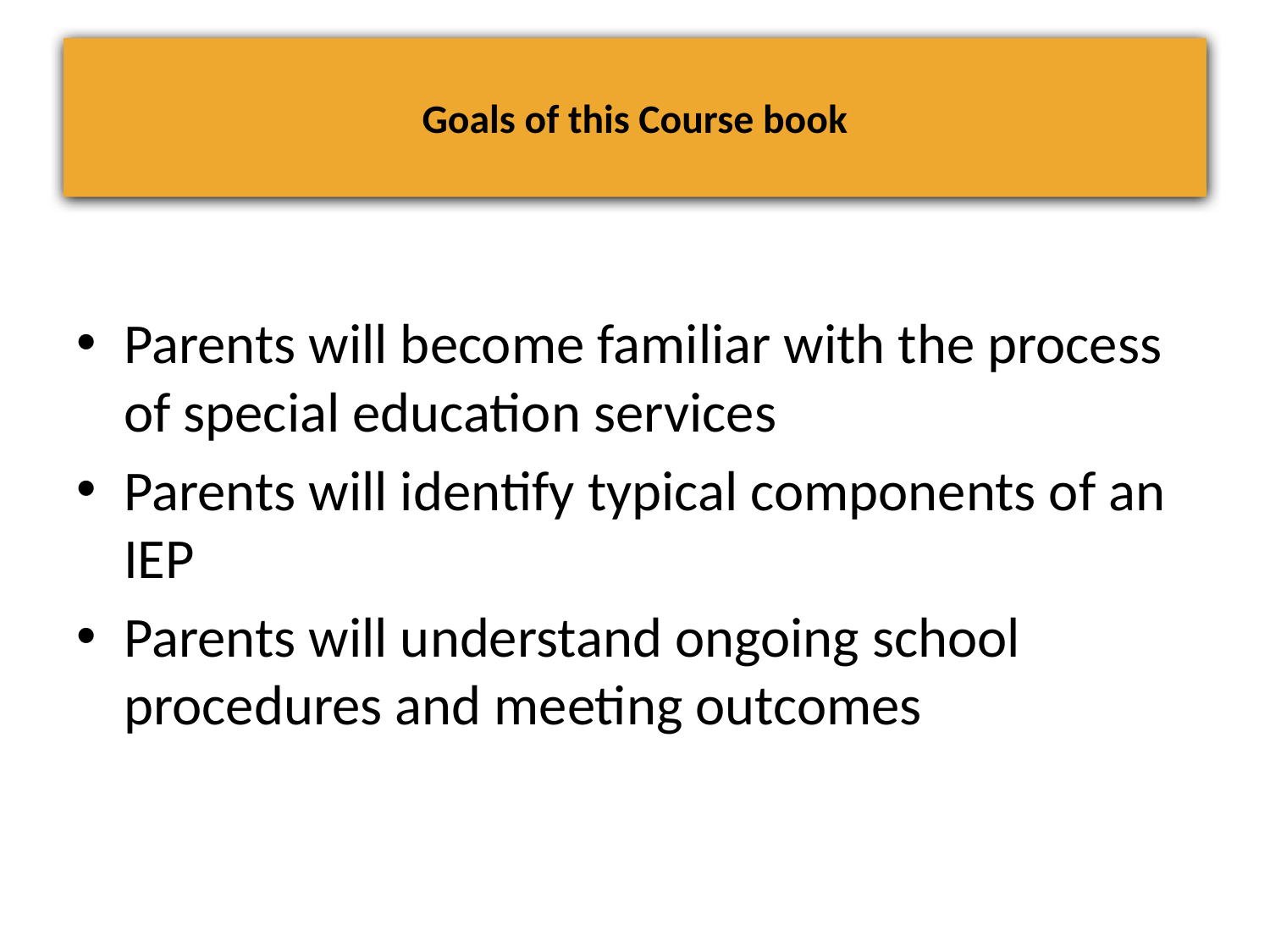

# Goals of this Course book

Parents will become familiar with the process of special education services
Parents will identify typical components of an IEP
Parents will understand ongoing school procedures and meeting outcomes